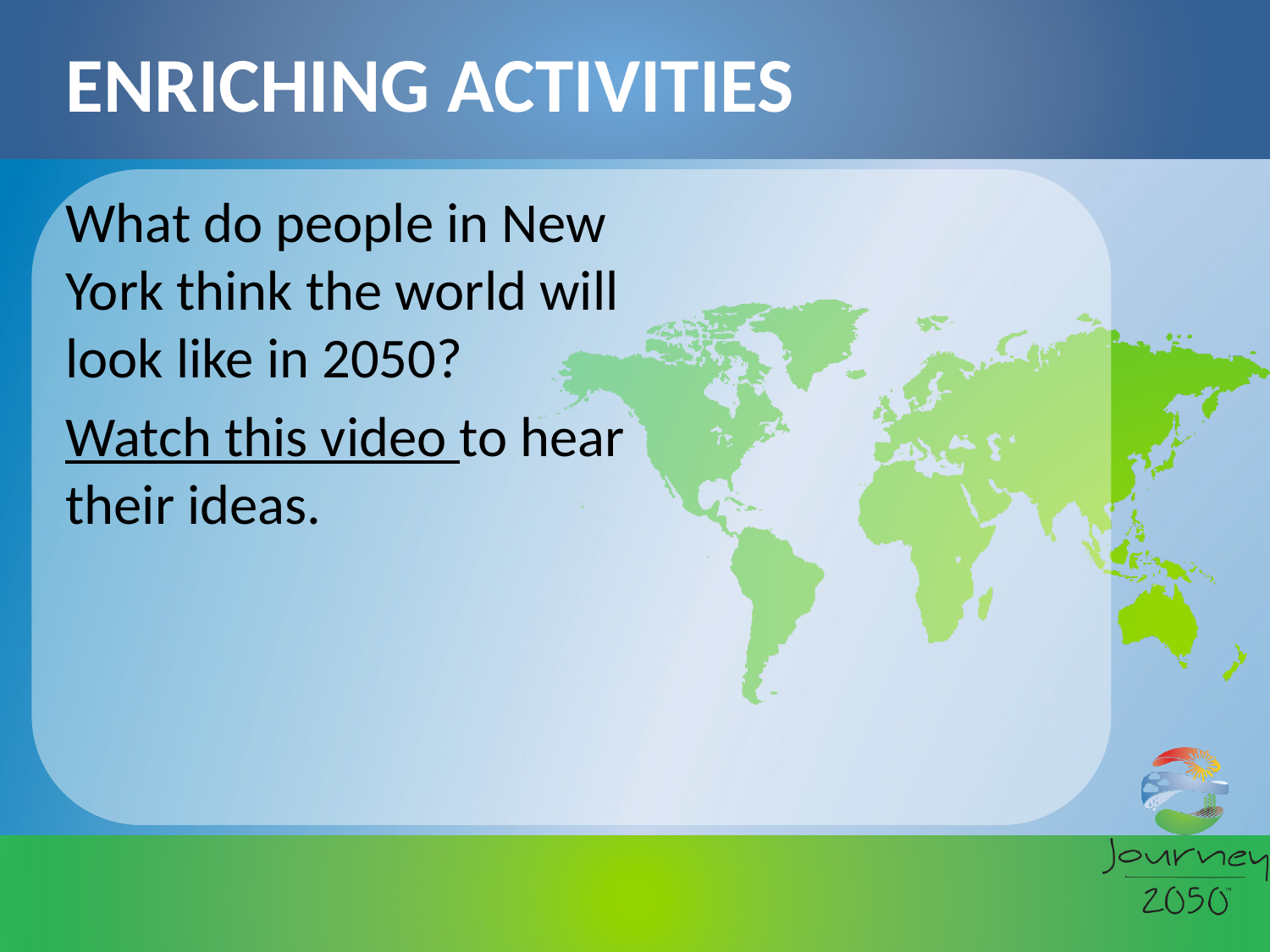

# Enriching activities

What do people in New York think the world will look like in 2050?
Watch this video to hear their ideas.